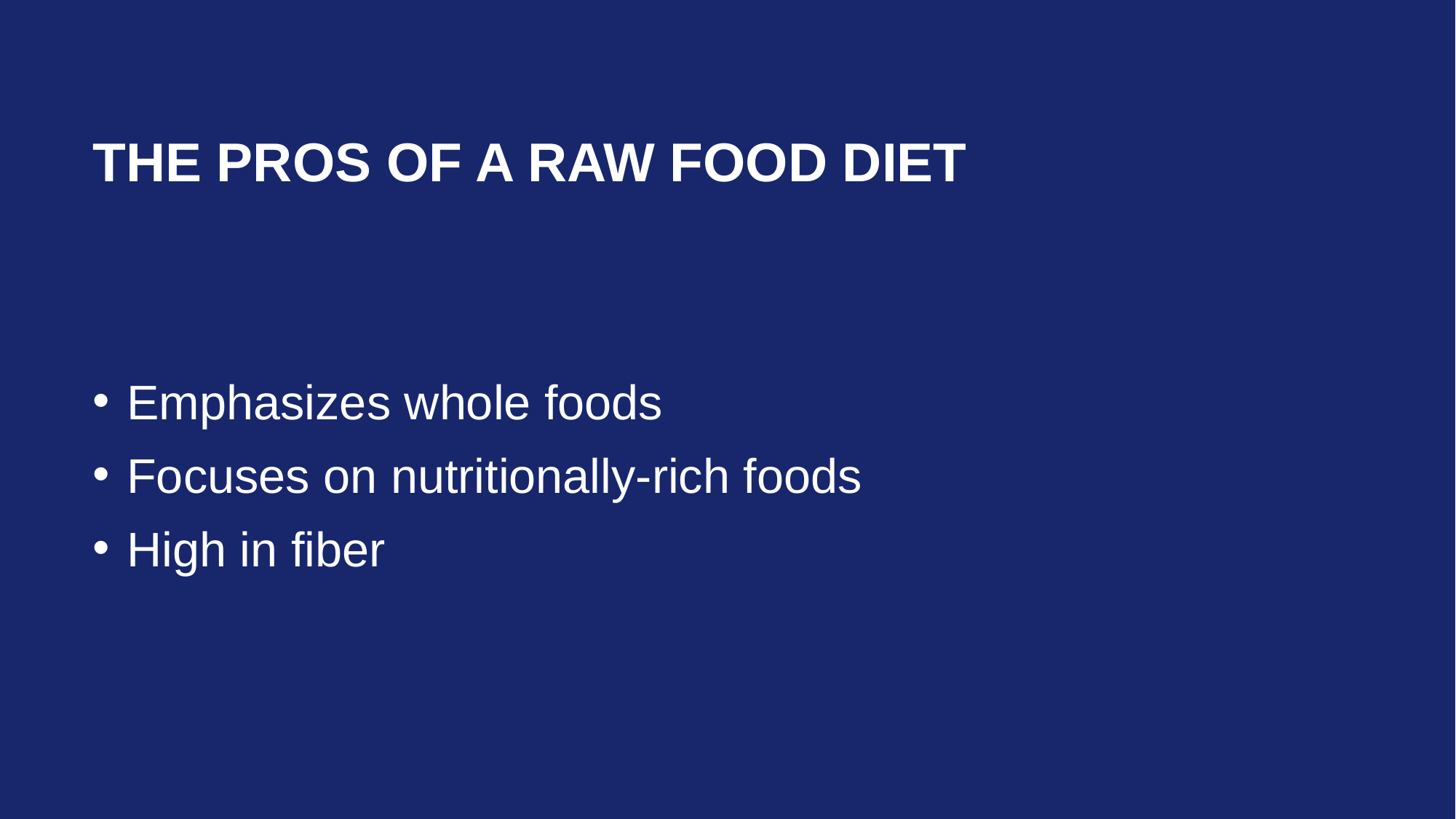

# The Pros of a Raw Food Diet
Emphasizes whole foods
Focuses on nutritionally-rich foods
High in fiber